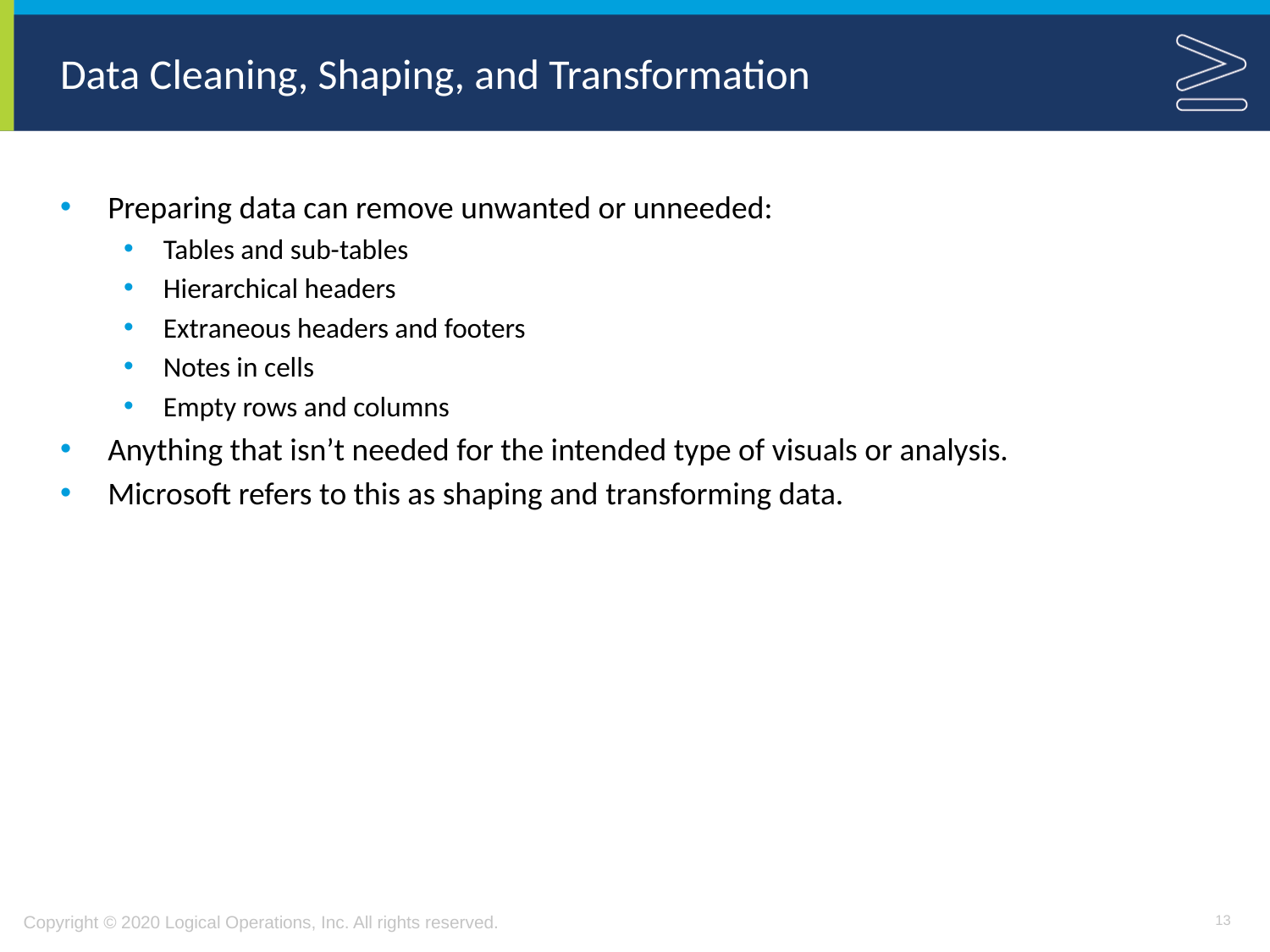

# Data Cleaning, Shaping, and Transformation
Preparing data can remove unwanted or unneeded:
Tables and sub-tables
Hierarchical headers
Extraneous headers and footers
Notes in cells
Empty rows and columns
Anything that isn’t needed for the intended type of visuals or analysis.
Microsoft refers to this as shaping and transforming data.

13